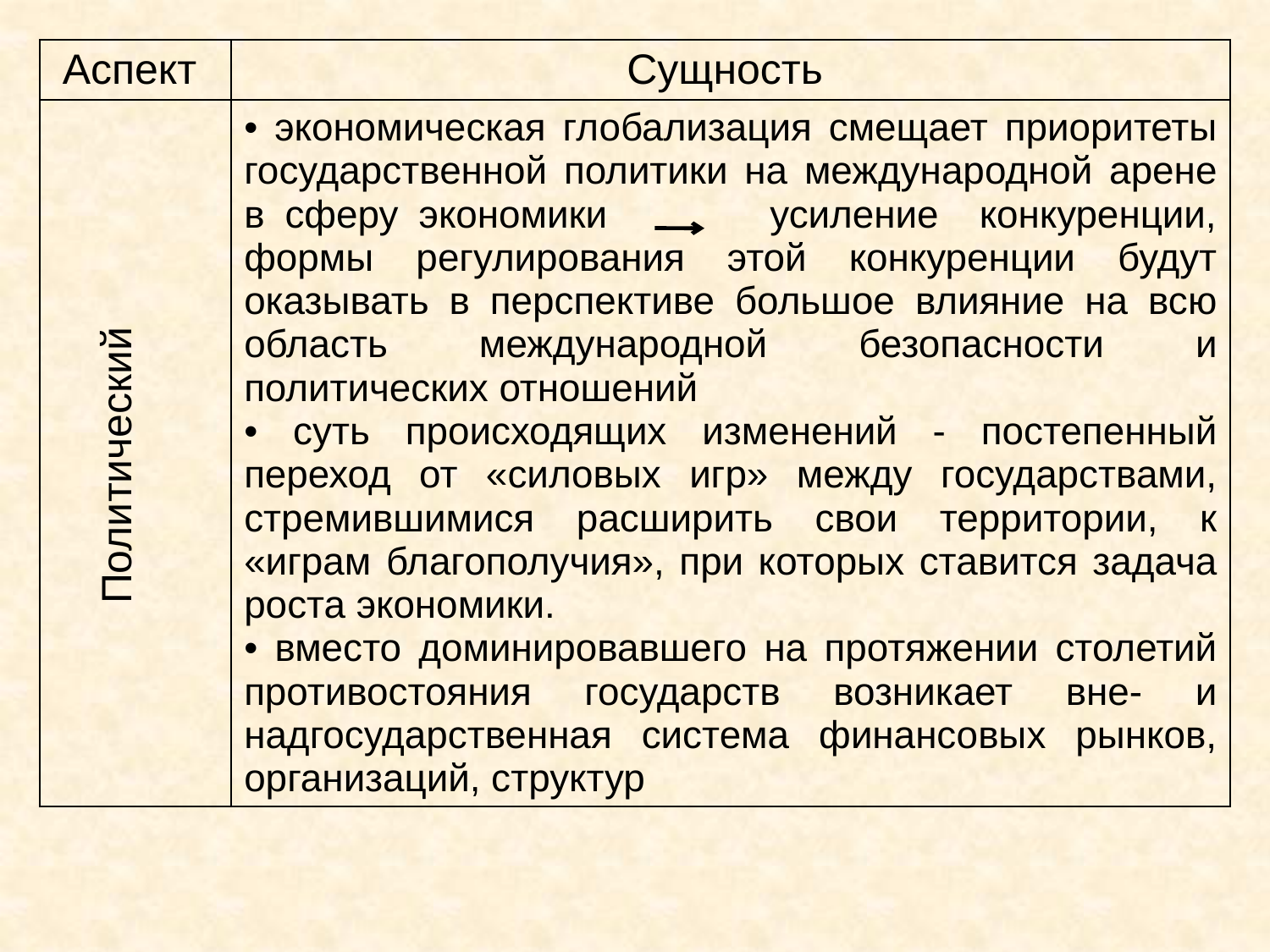

| Аспект | Сущность |
| --- | --- |
| Политический | экономическая глобализация смещает приоритеты государственной политики на международной арене в сферу экономики усиление конкуренции, формы регулирования этой конкуренции будут оказывать в перспективе большое влияние на всю область международной безопасности и политических отношений суть происходящих изменений - постепенный переход от «силовых игр» между государствами, стремившимися расширить свои территории, к «играм благополучия», при которых ставится задача роста экономики. вместо доминировавшего на протяжении столетий противостояния государств возникает вне- и надгосударственная система финансовых рынков, организаций, структур |